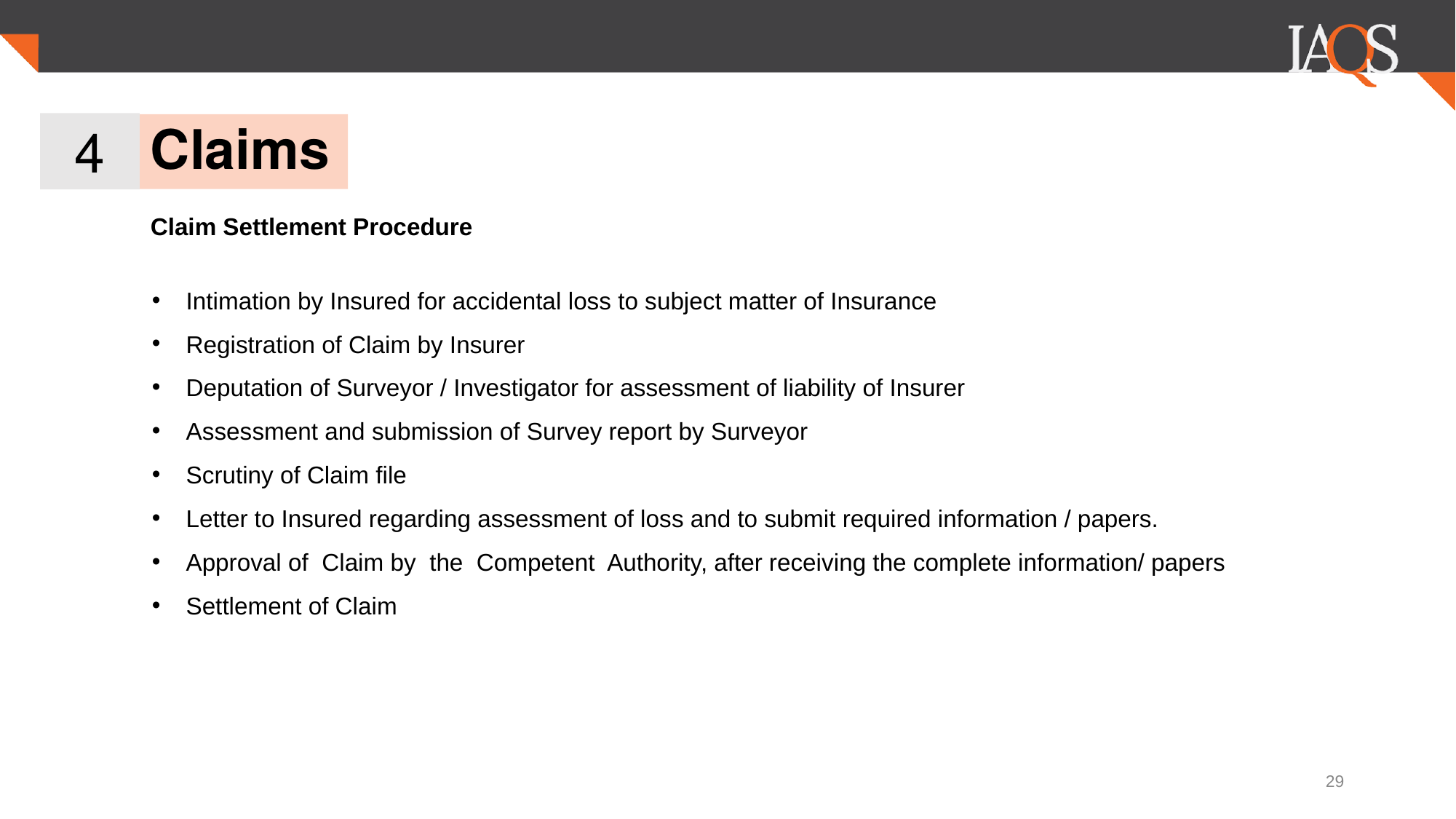

4
# Claims
Claim Settlement Procedure

Intimation by Insured for accidental loss to subject matter of Insurance
Registration of Claim by Insurer
Deputation of Surveyor / Investigator for assessment of liability of Insurer
Assessment and submission of Survey report by Surveyor
Scrutiny of Claim file
Letter to Insured regarding assessment of loss and to submit required information / papers.
Approval of  Claim by  the  Competent  Authority, after receiving the complete information/ papers
Settlement of Claim

29